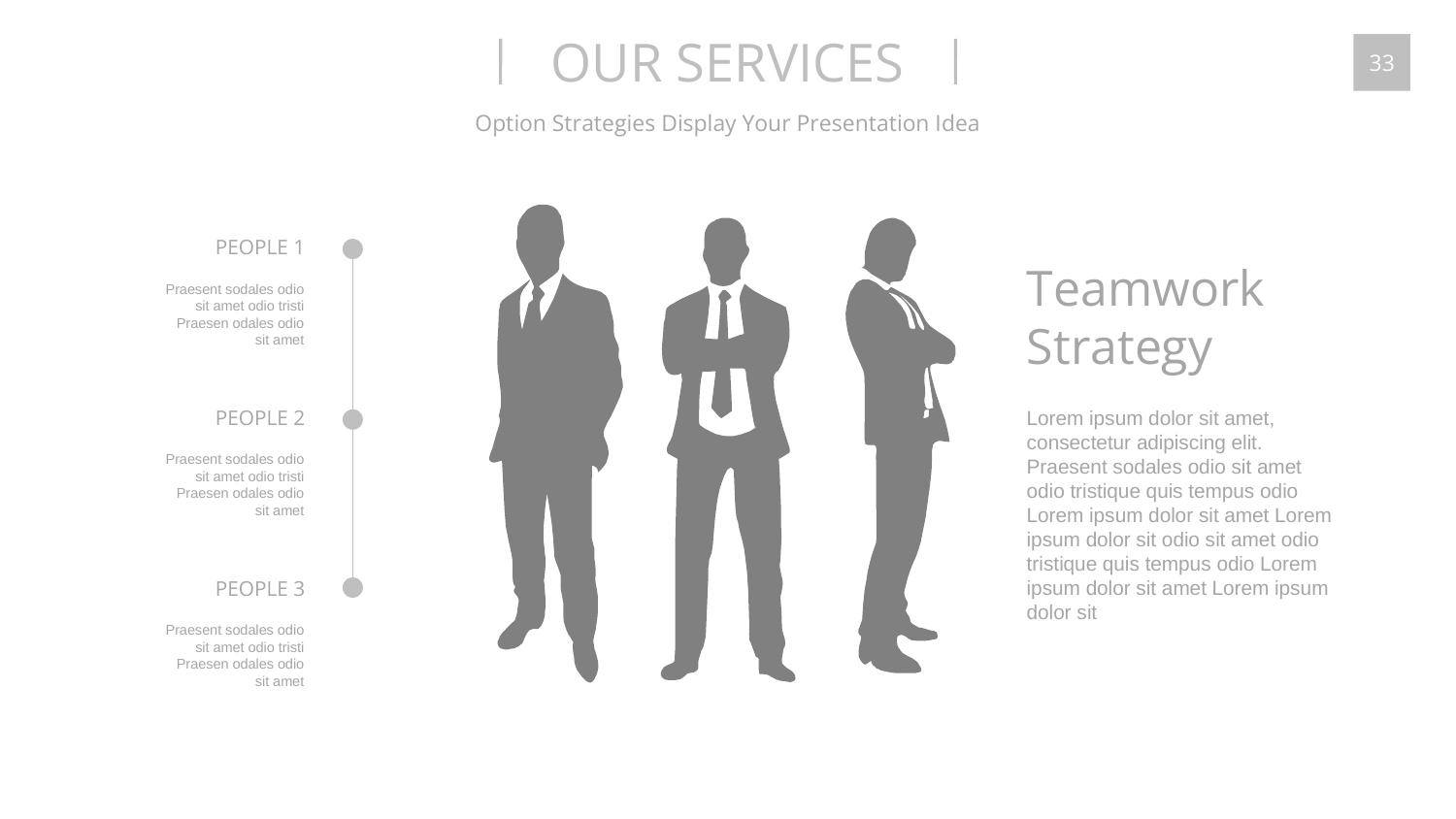

OUR SERVICES
33
Option Strategies Display Your Presentation Idea

PEOPLE 1
Praesent sodales odio sit amet odio tristi Praesen odales odio sit amet

Teamwork
Strategy
Lorem ipsum dolor sit amet, consectetur adipiscing elit. Praesent sodales odio sit amet odio tristique quis tempus odio Lorem ipsum dolor sit amet Lorem ipsum dolor sit odio sit amet odio tristique quis tempus odio Lorem ipsum dolor sit amet Lorem ipsum dolor sit
PEOPLE 2
Praesent sodales odio sit amet odio tristi Praesen odales odio sit amet

PEOPLE 3
Praesent sodales odio sit amet odio tristi Praesen odales odio sit amet